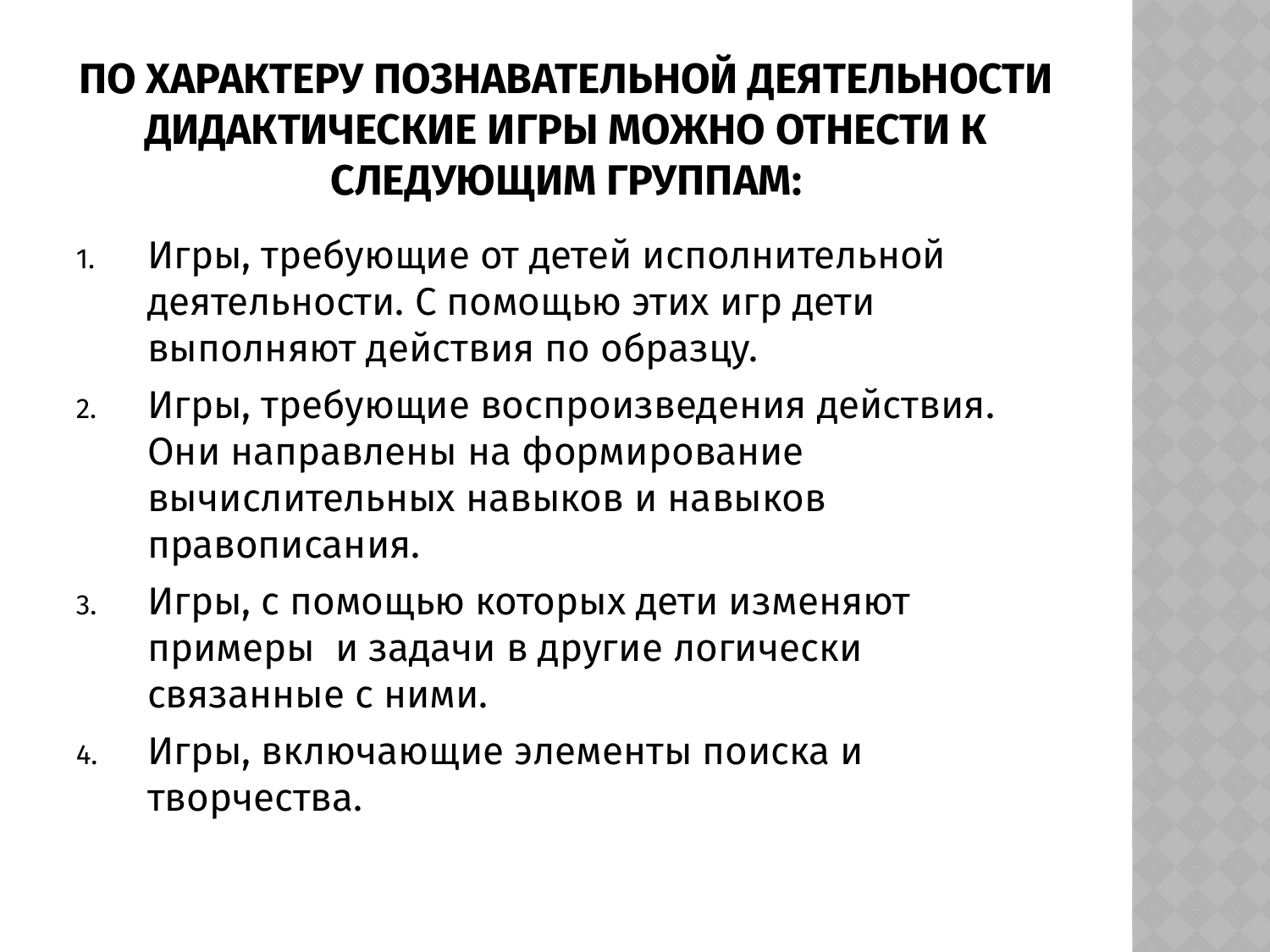

# По характеру познавательной деятельности дидактические игры можно отнести к следующим группам:
Игры, требующие от детей исполнительной деятельности. С помощью этих игр дети выполняют действия по образцу.
Игры, требующие воспроизведения действия. Они направлены на формирование вычислительных навыков и навыков правописания.
Игры, с помощью которых дети изменяют примеры  и задачи в другие логически связанные с ними.
Игры, включающие элементы поиска и творчества.